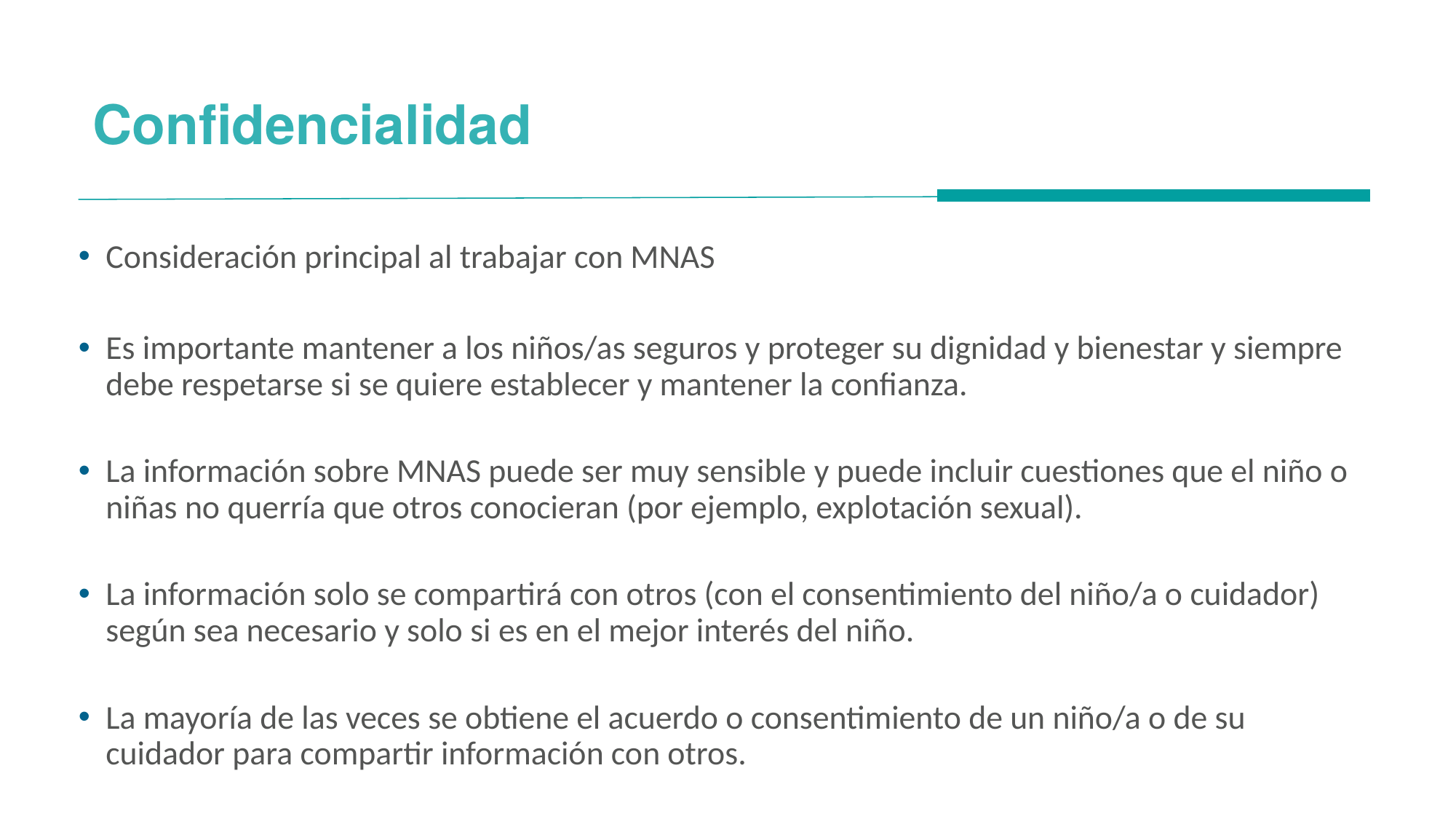

Confidencialidad
Consideración principal al trabajar con MNAS
Es importante mantener a los niños/as seguros y proteger su dignidad y bienestar y siempre debe respetarse si se quiere establecer y mantener la confianza.
La información sobre MNAS puede ser muy sensible y puede incluir cuestiones que el niño o niñas no querría que otros conocieran (por ejemplo, explotación sexual).
La información solo se compartirá con otros (con el consentimiento del niño/a o cuidador) según sea necesario y solo si es en el mejor interés del niño.
La mayoría de las veces se obtiene el acuerdo o consentimiento de un niño/a o de su cuidador para compartir información con otros.